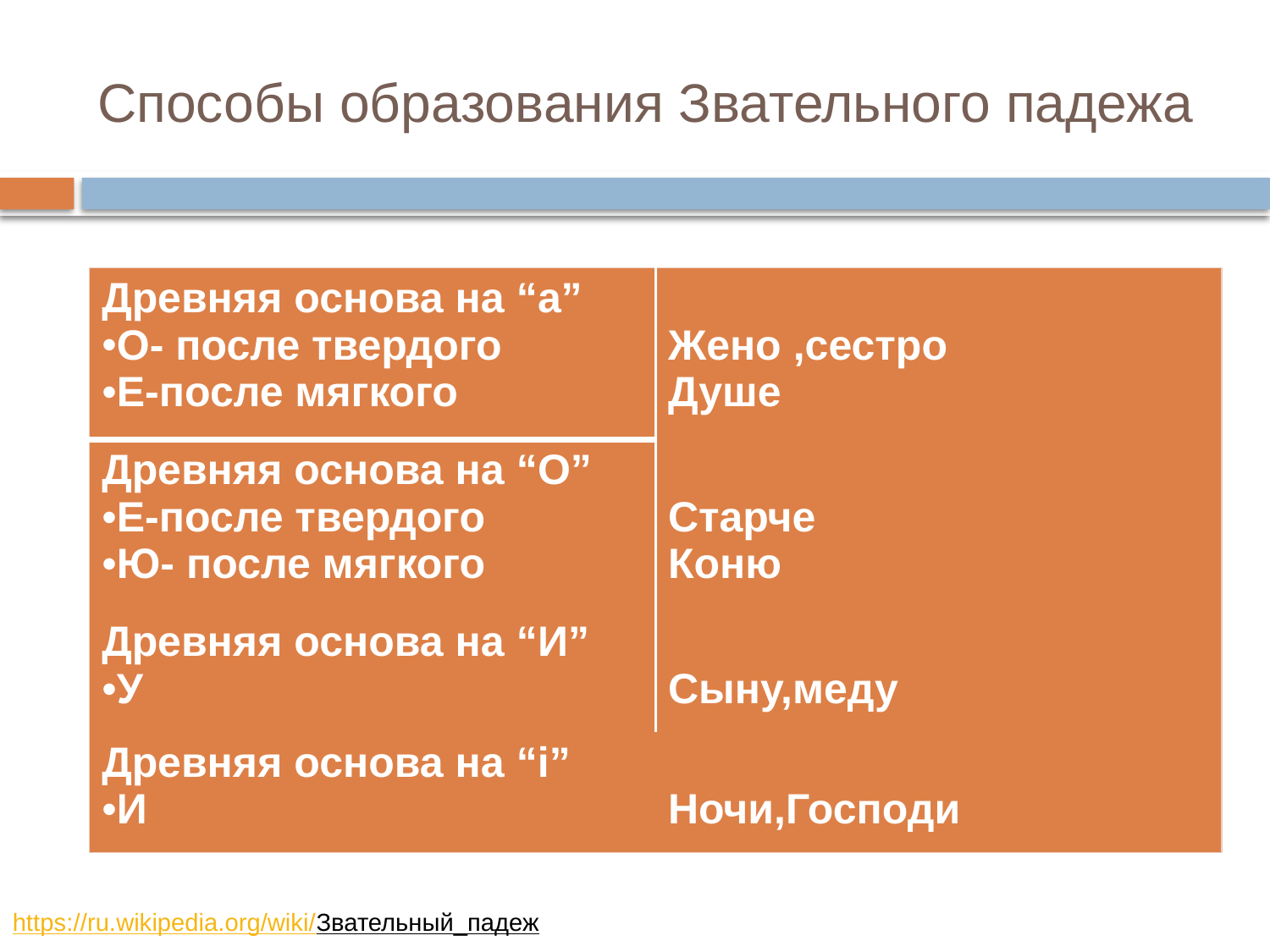

# Способы образования Звательного падежа
| Древняя основа на “а” О- после твердого Е-после мягкого | Жено ,сестро Душе |
| --- | --- |
| Древняя основа на “О” Е-после твердого Ю- после мягкого | Старче Коню |
| Древняя основа на “И” У | Сыну,меду |
| Древняя основа на “i” И | Ночи,Господи |
https://ru.wikipedia.org/wiki/Звательный_падеж